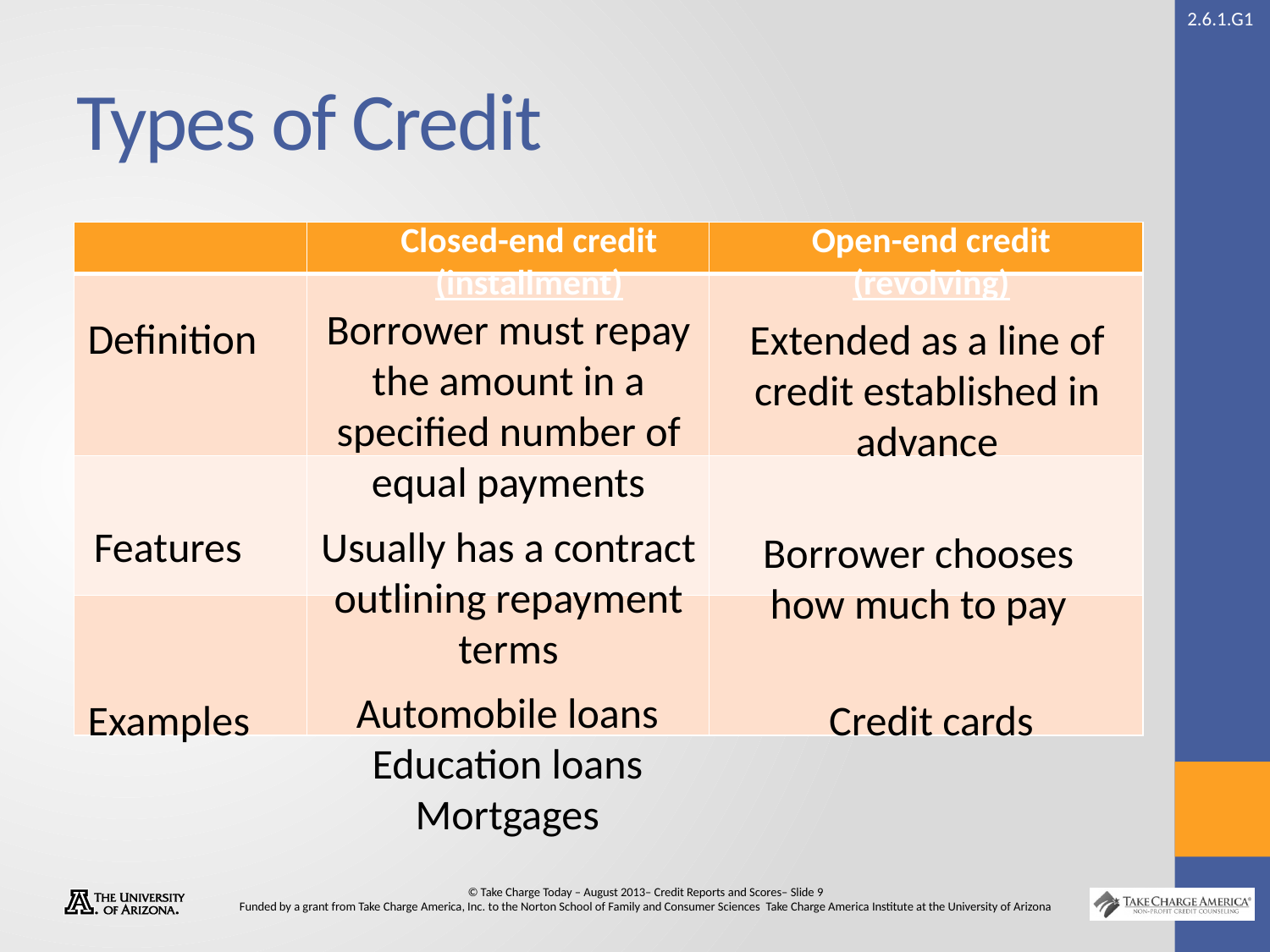

# Types of Credit
Closed-end credit (installment)
Open-end credit (revolving)
|  |  |  |
| --- | --- | --- |
|  |  |  |
|  |  |  |
|  |  |  |
Borrower must repay the amount in a specified number of equal payments
Definition
Extended as a line of credit established in advance
Features
Usually has a contract outlining repayment terms
Borrower chooses how much to pay
Automobile loans Education loans Mortgages
Examples
Credit cards